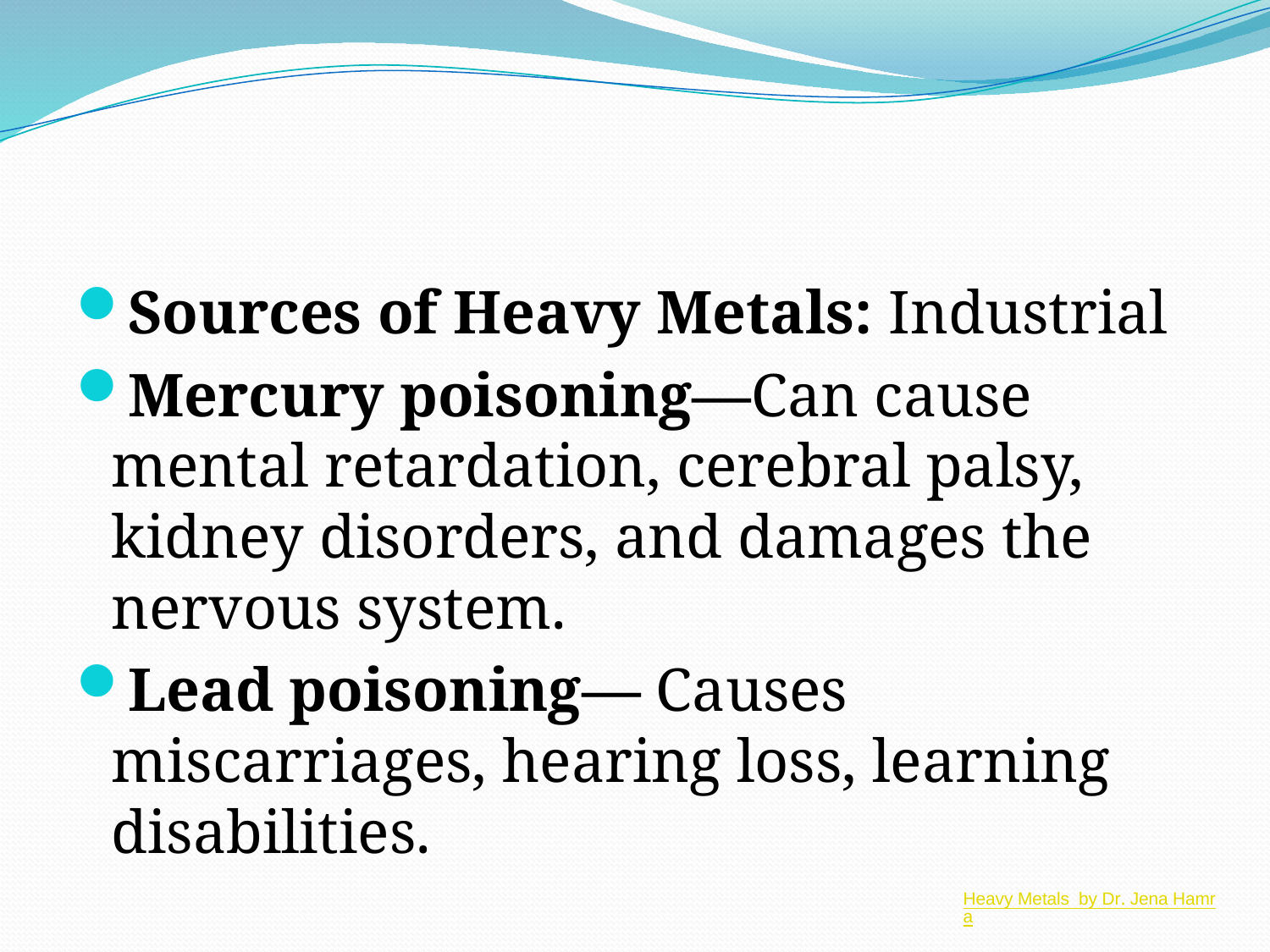

#
Sources of Heavy Metals: Industrial
Mercury poisoning—Can cause mental retardation, cerebral palsy, kidney disorders, and damages the nervous system.
Lead poisoning— Causes miscarriages, hearing loss, learning disabilities.

Heavy Metals  by Dr. Jena Hamra